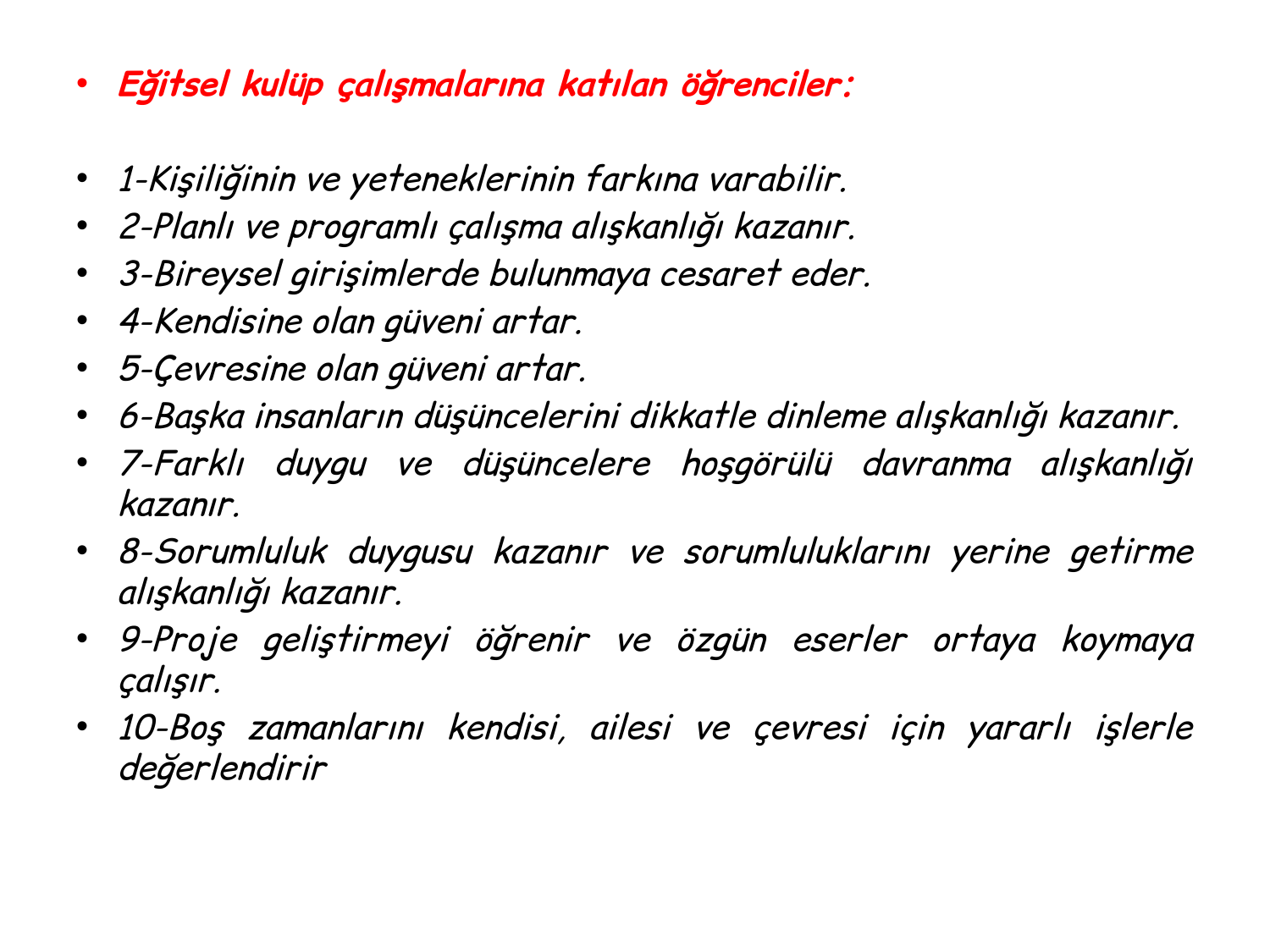

Eğitsel kulüp çalışmalarına katılan öğrenciler:

1-Kişiliğinin ve yeteneklerinin farkına varabilir.
2-Planlı ve programlı çalışma alışkanlığı kazanır.
3-Bireysel girişimlerde bulunmaya cesaret eder.
4-Kendisine olan güveni artar.
5-Çevresine olan güveni artar.
6-Başka insanların düşüncelerini dikkatle dinleme alışkanlığı kazanır.
7-Farklı duygu ve düşüncelere hoşgörülü davranma alışkanlığı kazanır.
8-Sorumluluk duygusu kazanır ve sorumluluklarını yerine getirme alışkanlığı kazanır.
9-Proje geliştirmeyi öğrenir ve özgün eserler ortaya koymaya çalışır.
10-Boş zamanlarını kendisi, ailesi ve çevresi için yararlı işlerle değerlendirir